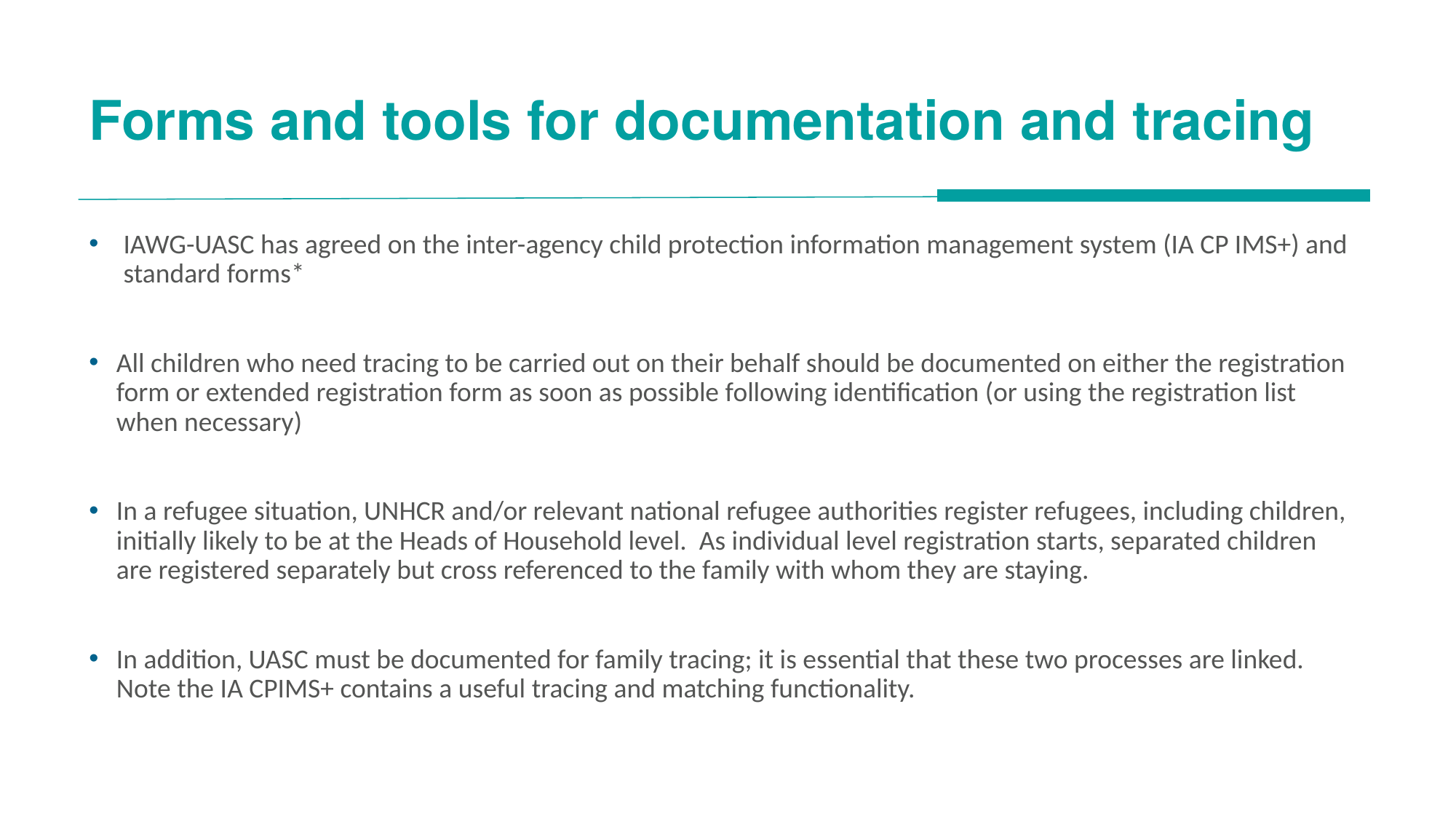

# Forms and tools for documentation and tracing
IAWG-UASC has agreed on the inter-agency child protection information management system (IA CP IMS+) and standard forms*

All children who need tracing to be carried out on their behalf should be documented on either the registration form or extended registration form as soon as possible following identification (or using the registration list when necessary)

In a refugee situation, UNHCR and/or relevant national refugee authorities register refugees, including children, initially likely to be at the Heads of Household level.  As individual level registration starts, separated children are registered separately but cross referenced to the family with whom they are staying.

In addition, UASC must be documented for family tracing; it is essential that these two processes are linked. Note the IA CPIMS+ contains a useful tracing and matching functionality.